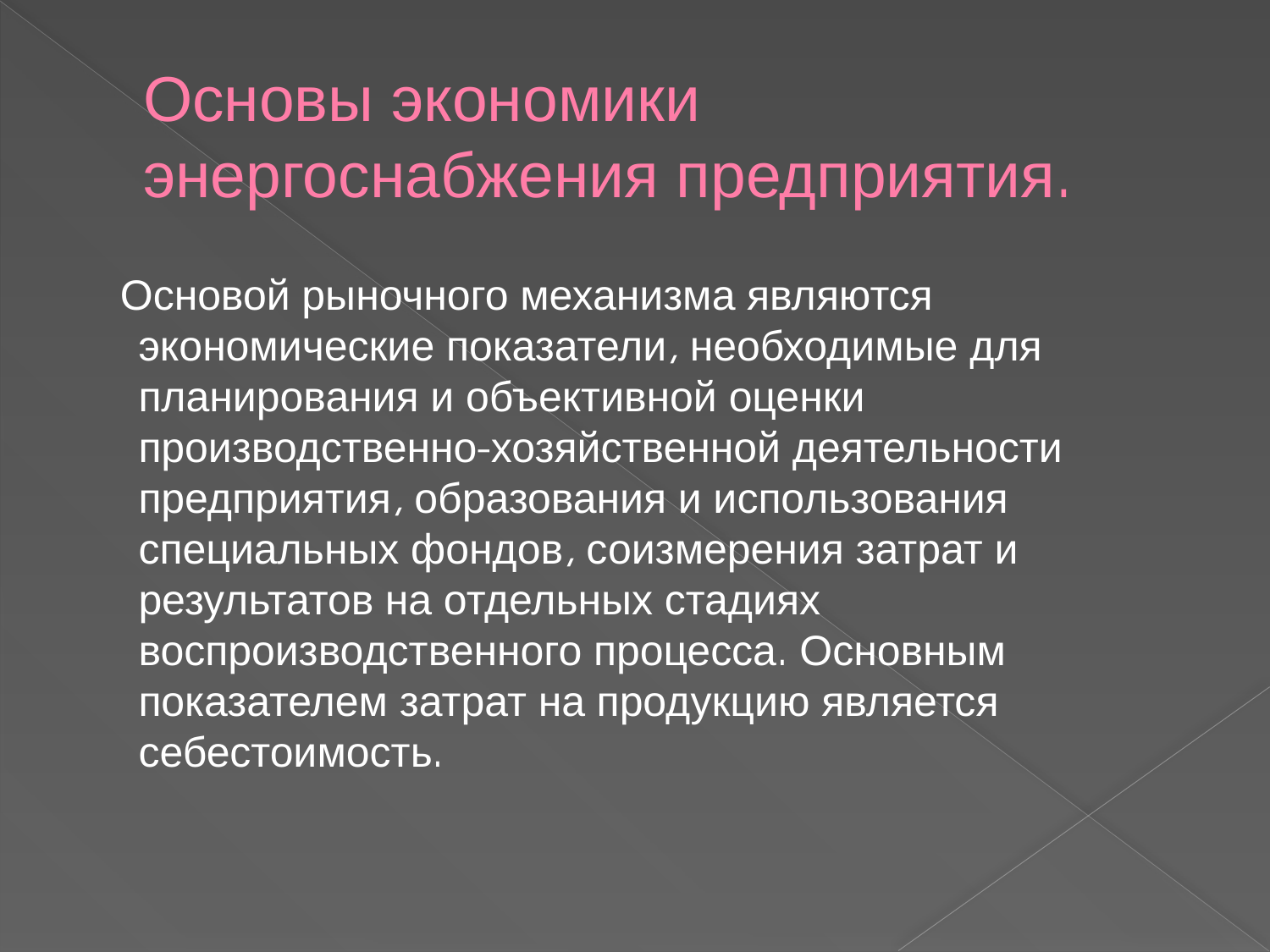

# Основы экономики энергоснабжения предприятия.
   Основой рыночного механизма являются экономические показатели, необходимые для планирования и объективной оценки производственно-хозяйственной деятельности предприятия, образования и использования специальных фондов, соизмерения затрат и результатов на отдельных стадиях воспроизводственного процесса. Основным показателем затрат на продукцию является себестоимость.